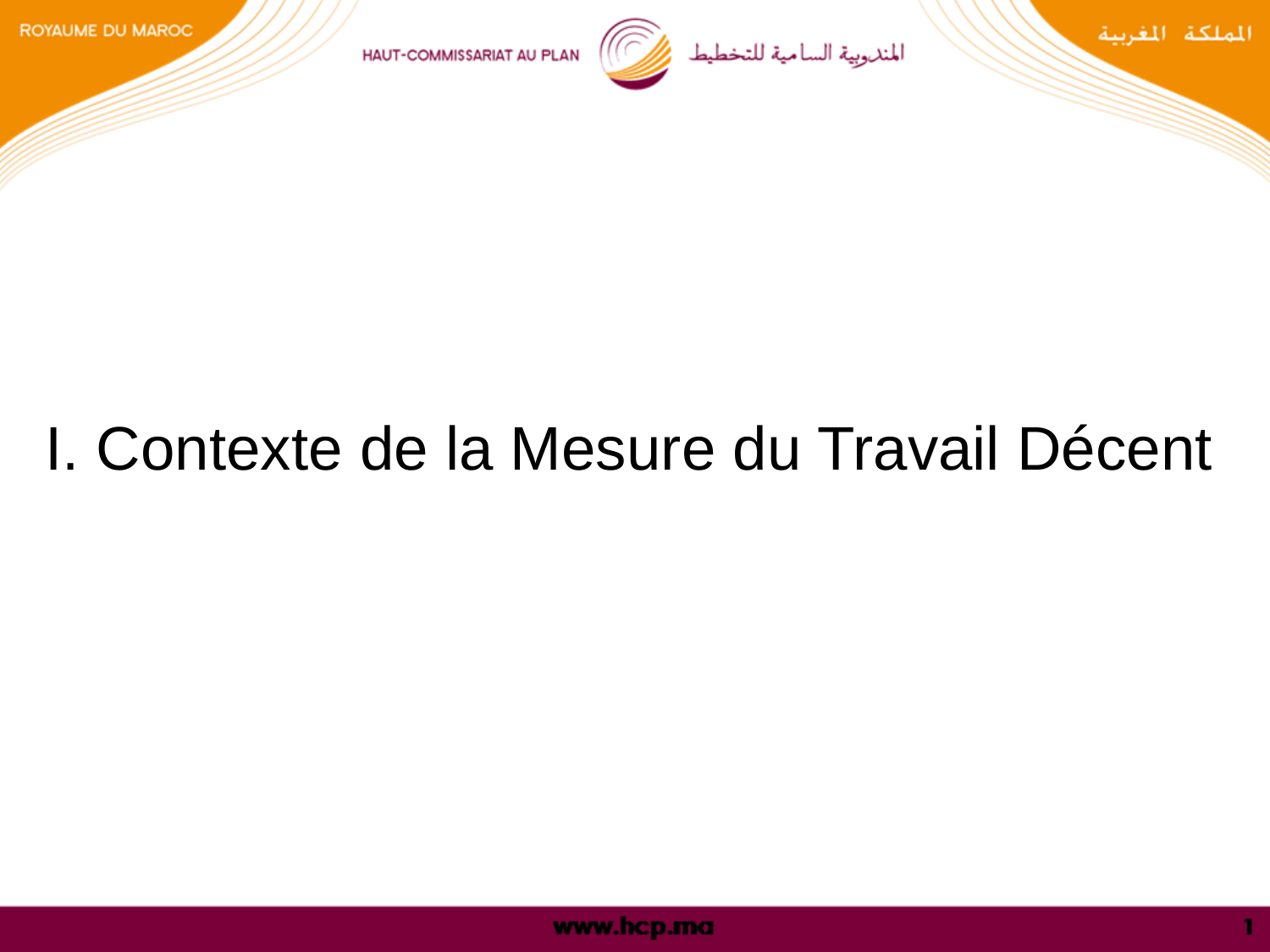

I. Contexte de la Mesure du Travail Décent